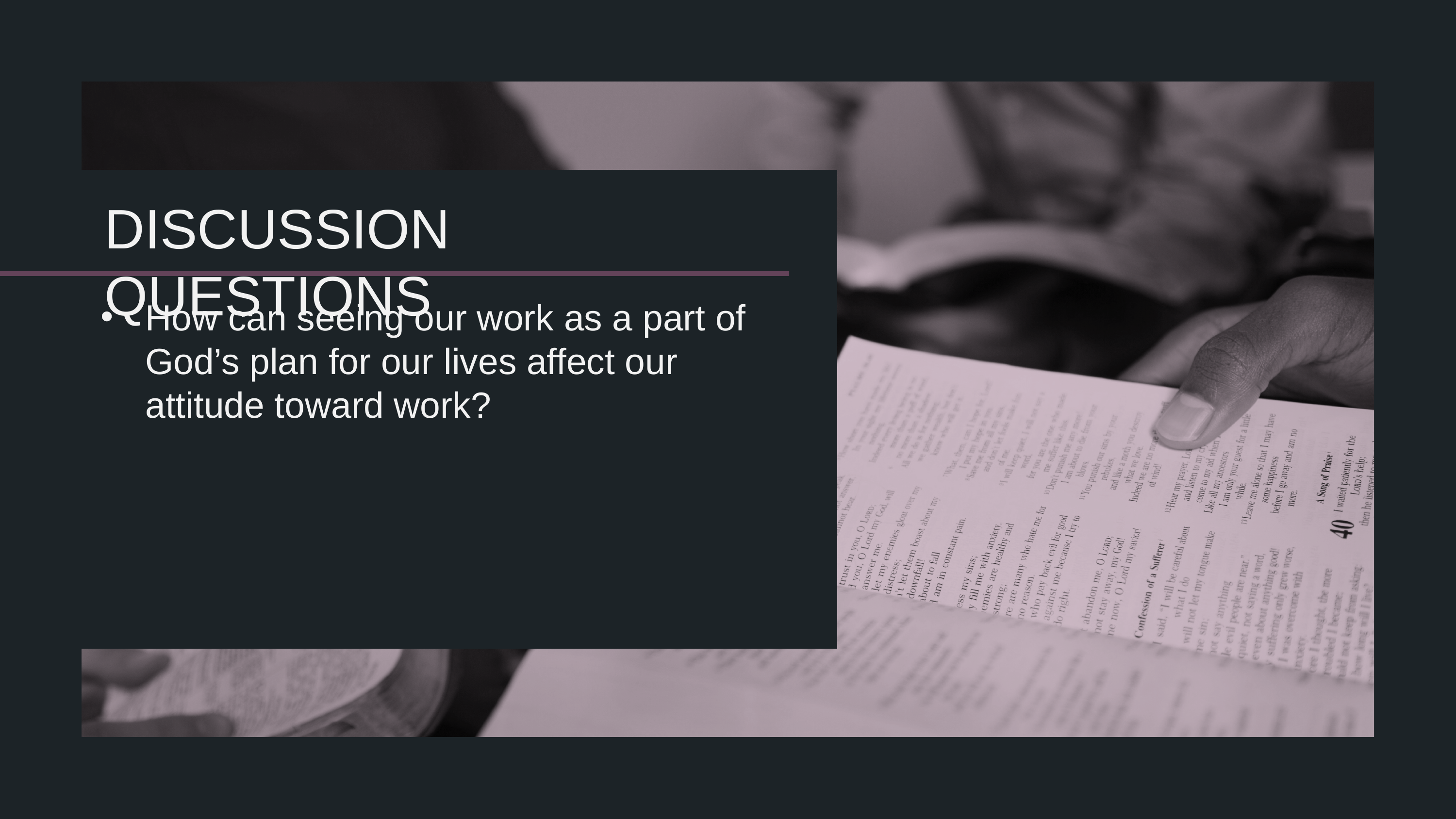

How can seeing our work as a part of God’s plan for our lives affect our attitude toward work?